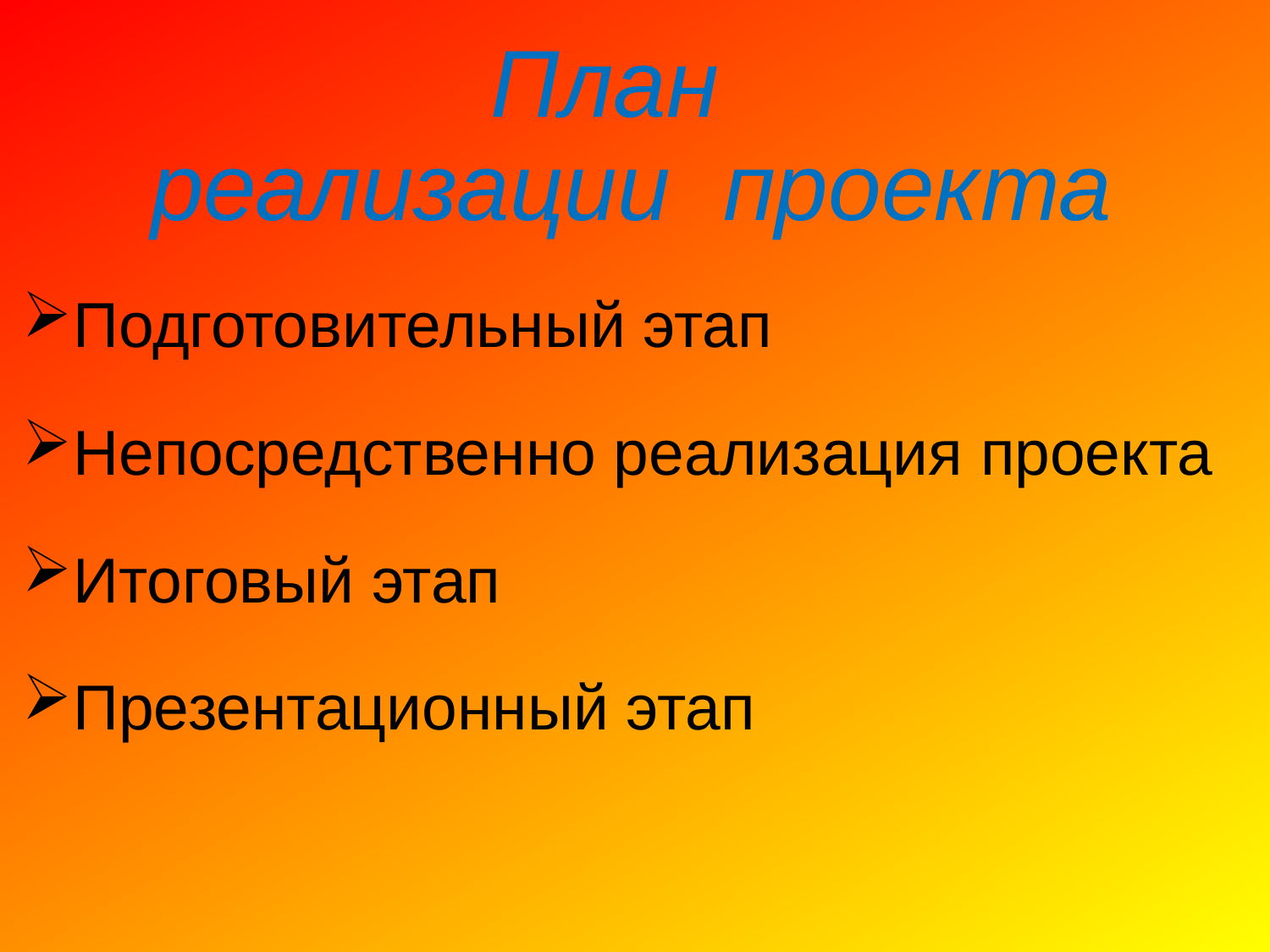

# План реализации  проекта
Подготовительный этап
Непосредственно реализация проекта
Итоговый этап
Презентационный этап